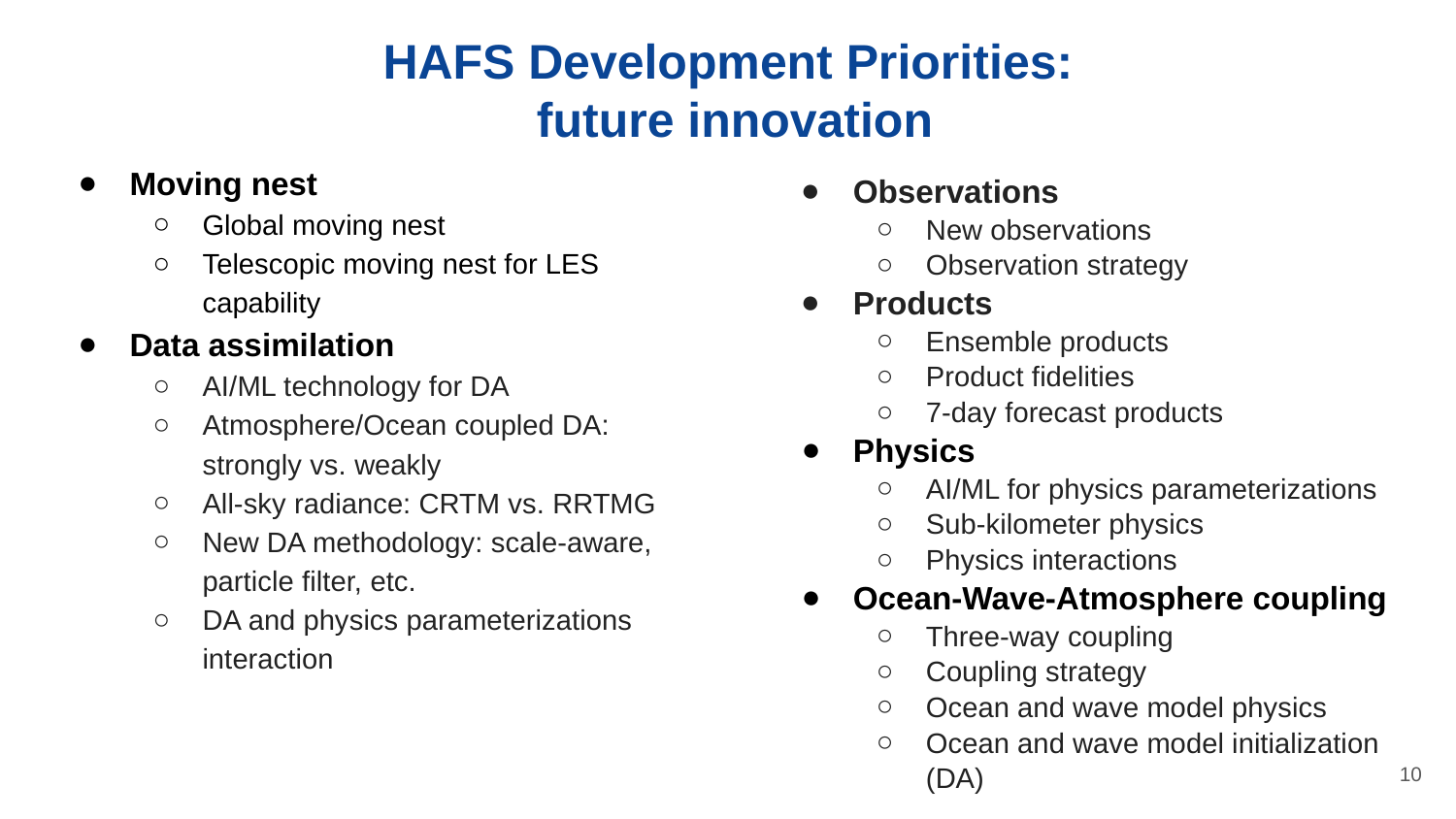

HAFS Development Priorities:
future innovation
Moving nest
Global moving nest
Telescopic moving nest for LES capability
Data assimilation
AI/ML technology for DA
Atmosphere/Ocean coupled DA: strongly vs. weakly
All-sky radiance: CRTM vs. RRTMG
New DA methodology: scale-aware, particle filter, etc.
DA and physics parameterizations interaction
Observations
New observations
Observation strategy
Products
Ensemble products
Product fidelities
7-day forecast products
Physics
AI/ML for physics parameterizations
Sub-kilometer physics
Physics interactions
Ocean-Wave-Atmosphere coupling
Three-way coupling
Coupling strategy
Ocean and wave model physics
Ocean and wave model initialization (DA)
10